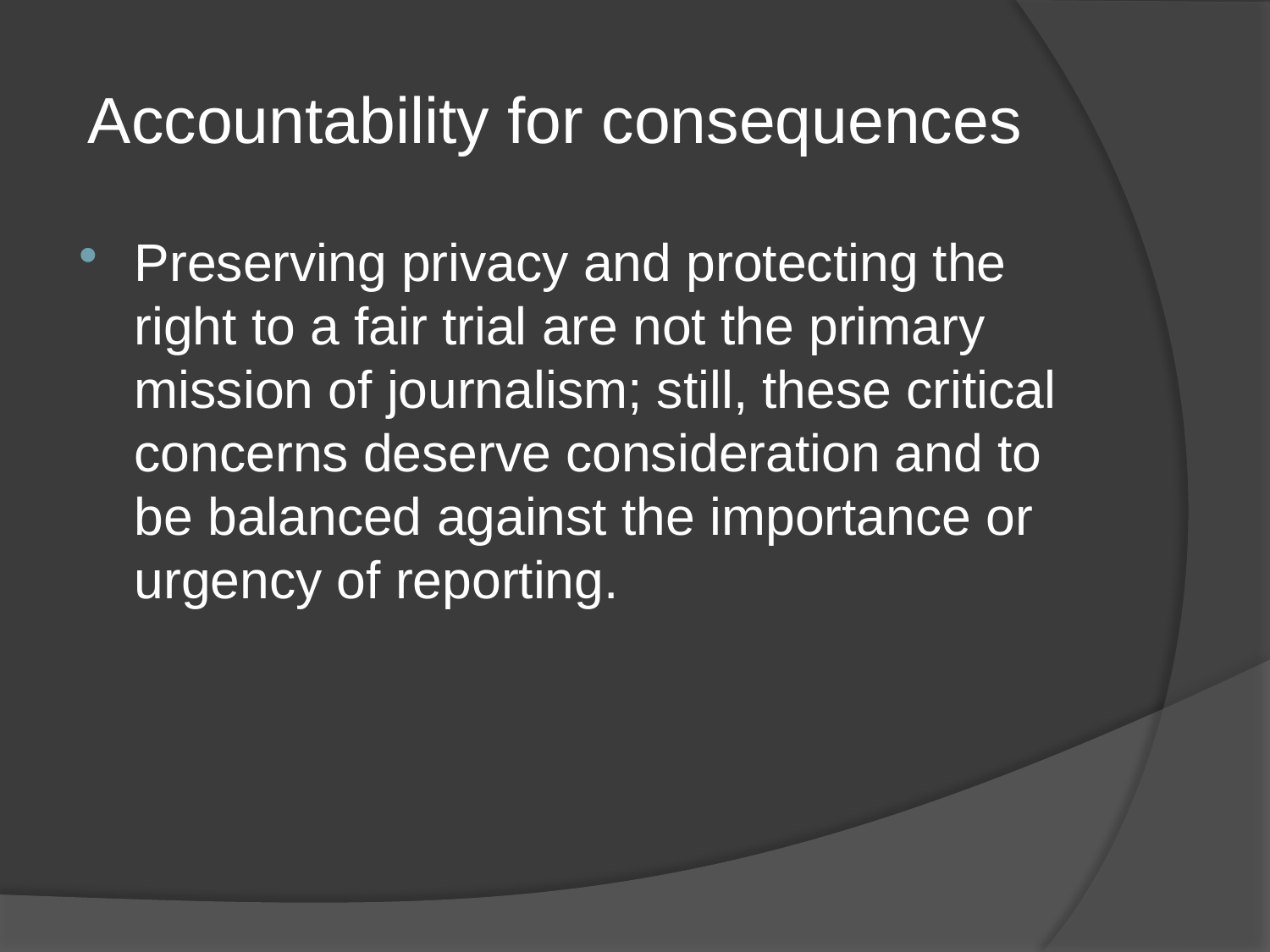

# Accountability for consequences
Preserving privacy and protecting the right to a fair trial are not the primary mission of journalism; still, these critical concerns deserve consideration and to be balanced against the importance or urgency of reporting.